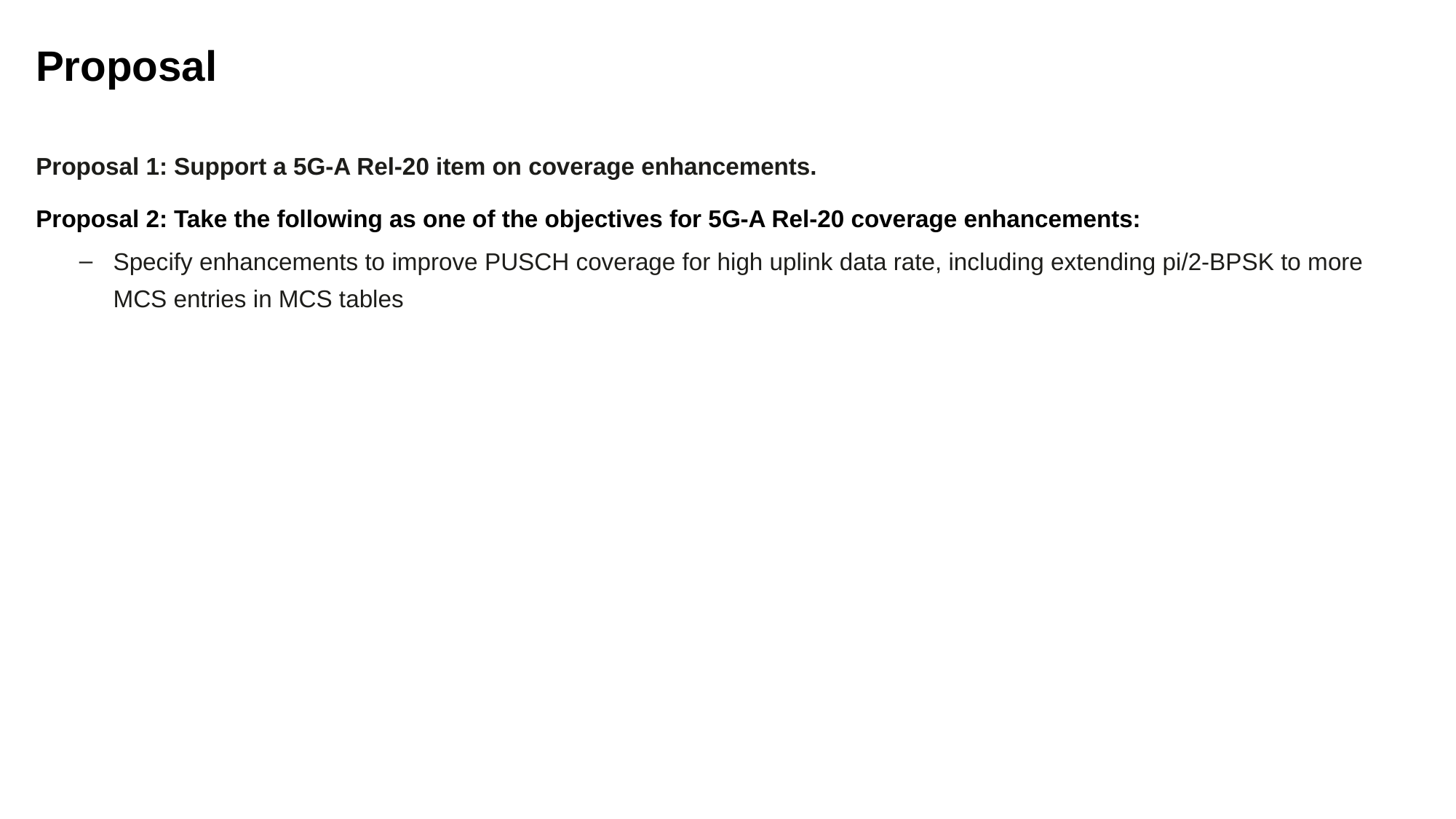

Proposal
Proposal 1: Support a 5G-A Rel-20 item on coverage enhancements.
Proposal 2: Take the following as one of the objectives for 5G-A Rel-20 coverage enhancements:
Specify enhancements to improve PUSCH coverage for high uplink data rate, including extending pi/2-BPSK to more MCS entries in MCS tables